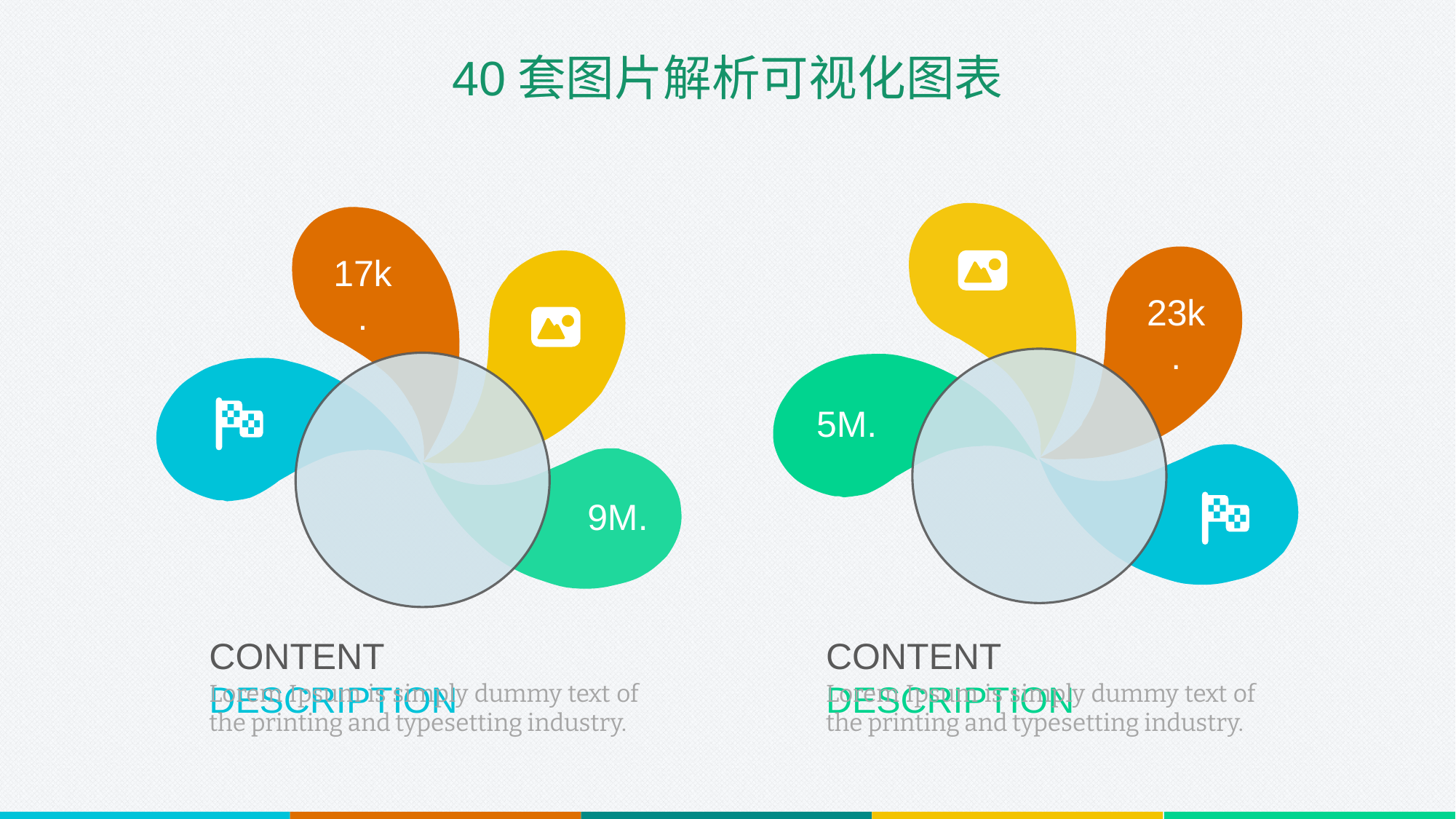

17k.

23k.

5M.

9M.

CONTENT DESCRIPTION
CONTENT DESCRIPTION
Lorem Ipsum is simply dummy text of the printing and typesetting industry.
Lorem Ipsum is simply dummy text of the printing and typesetting industry.